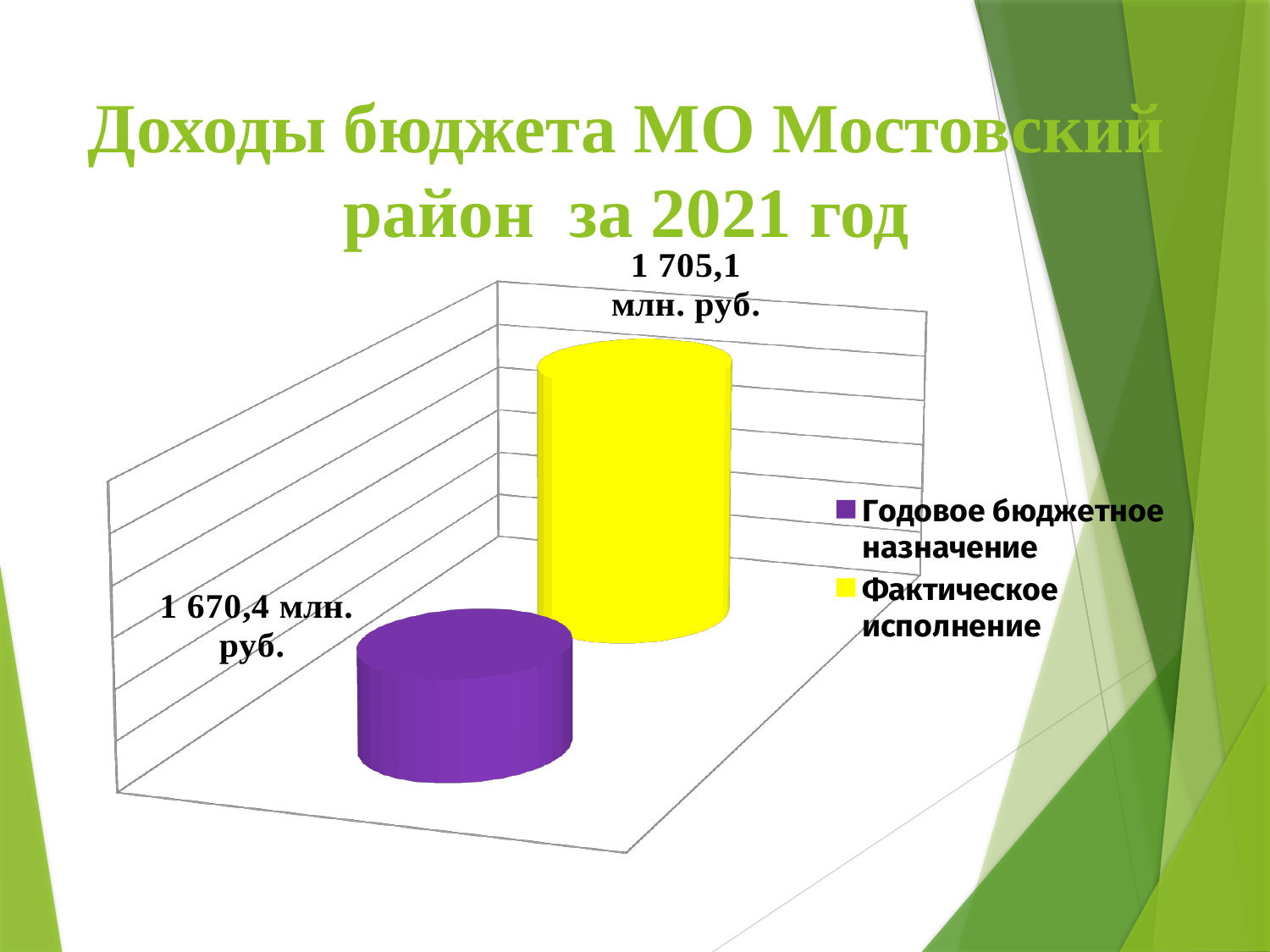

# Доходы бюджета МО Мостовский район  за 2021 год

[unsupported chart]